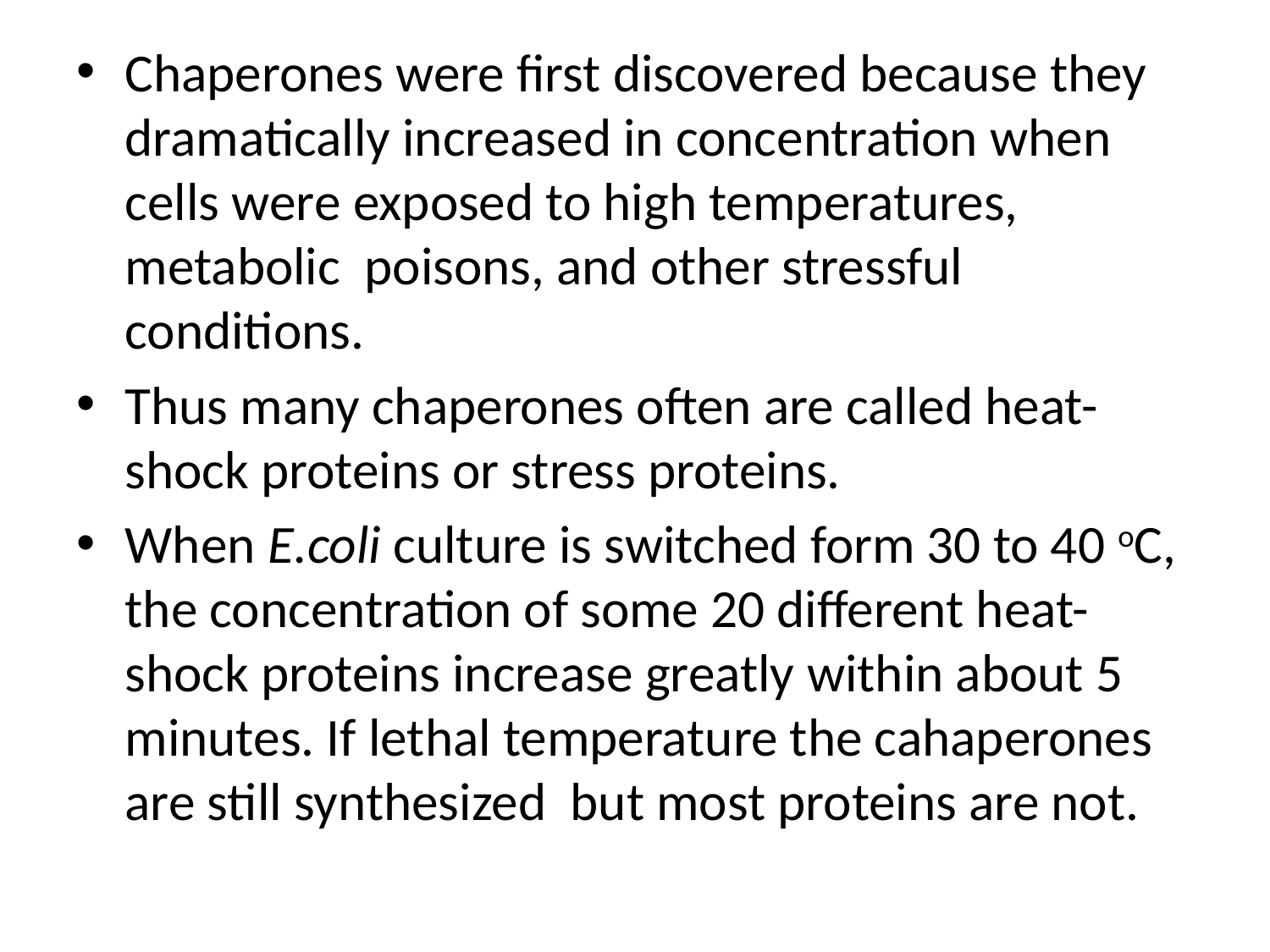

Chaperones were first discovered because they dramatically increased in concentration when cells were exposed to high temperatures, metabolic  poisons, and other stressful conditions.
Thus many chaperones often are called heat-shock proteins or stress proteins.
When E.coli culture is switched form 30 to 40 oC, the concentration of some 20 different heat-shock proteins increase greatly within about 5 minutes. If lethal temperature the cahaperones are still synthesized  but most proteins are not.